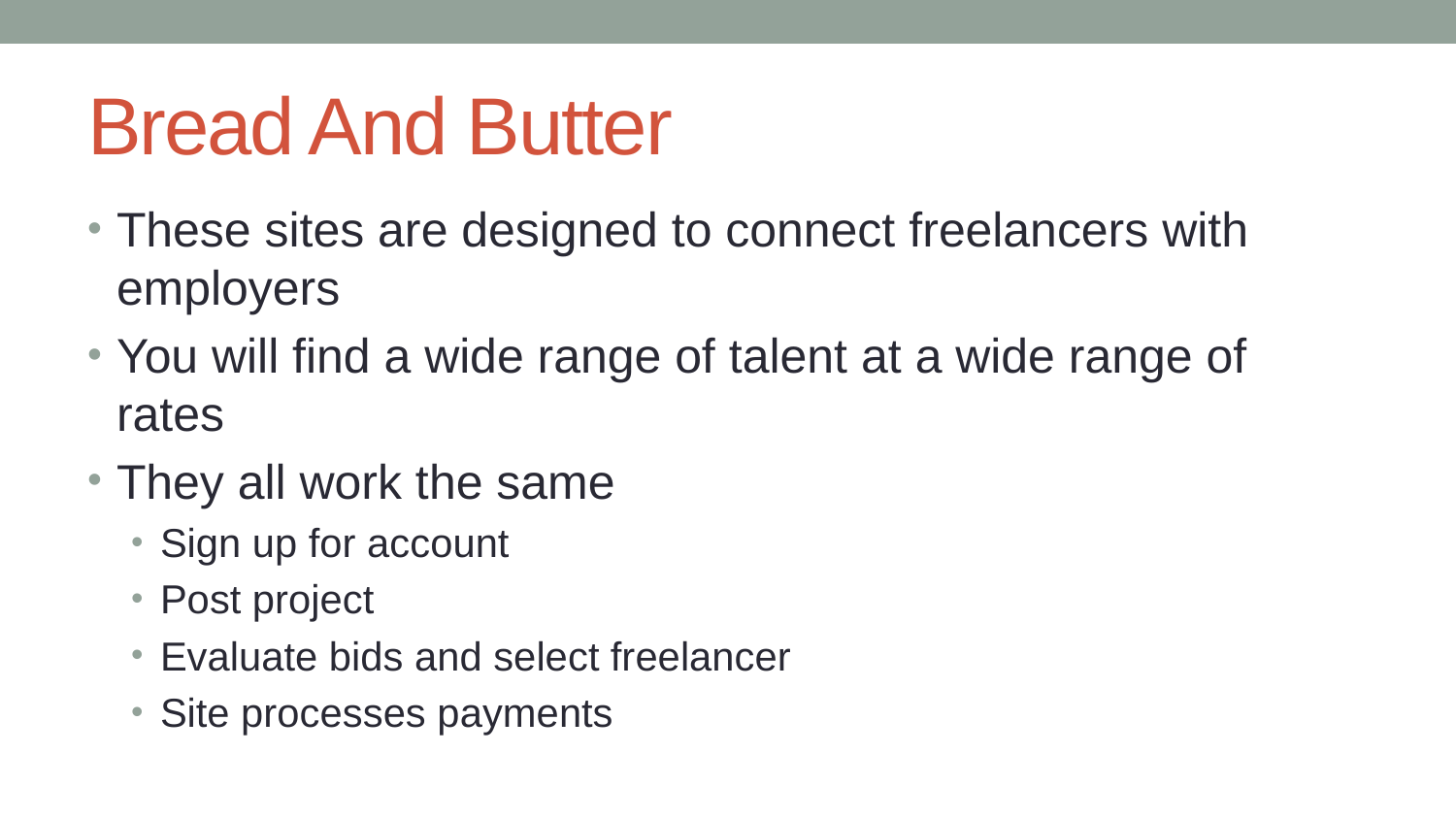

# Bread And Butter
These sites are designed to connect freelancers with employers
You will find a wide range of talent at a wide range of rates
They all work the same
Sign up for account
Post project
Evaluate bids and select freelancer
Site processes payments